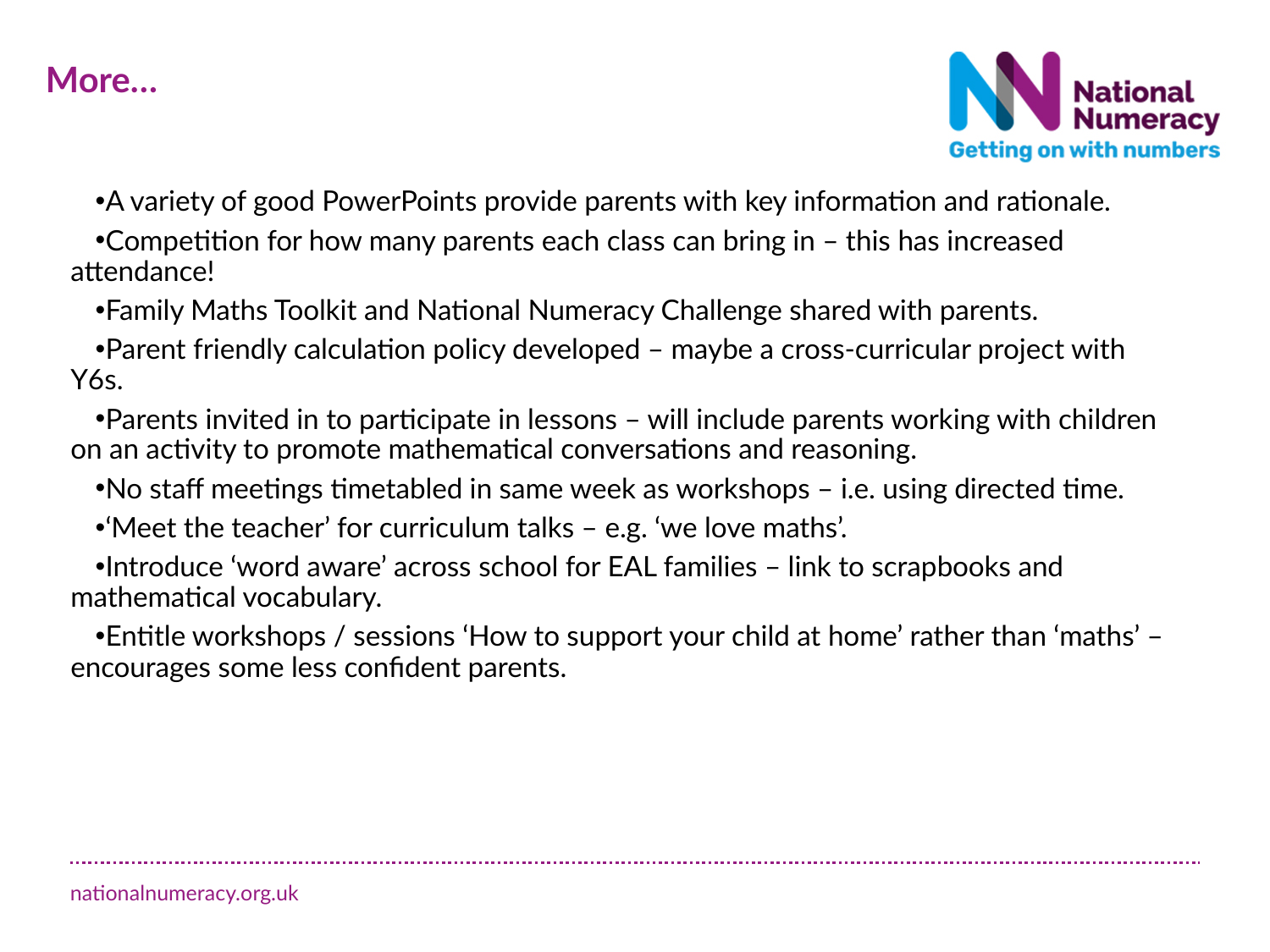

More…
A variety of good PowerPoints provide parents with key information and rationale.
Competition for how many parents each class can bring in – this has increased attendance!
Family Maths Toolkit and National Numeracy Challenge shared with parents.
Parent friendly calculation policy developed – maybe a cross-curricular project with Y6s.
Parents invited in to participate in lessons – will include parents working with children on an activity to promote mathematical conversations and reasoning.
No staff meetings timetabled in same week as workshops – i.e. using directed time.
‘Meet the teacher’ for curriculum talks – e.g. ‘we love maths’.
Introduce ‘word aware’ across school for EAL families – link to scrapbooks and mathematical vocabulary.
Entitle workshops / sessions ‘How to support your child at home’ rather than ‘maths’ – encourages some less confident parents.